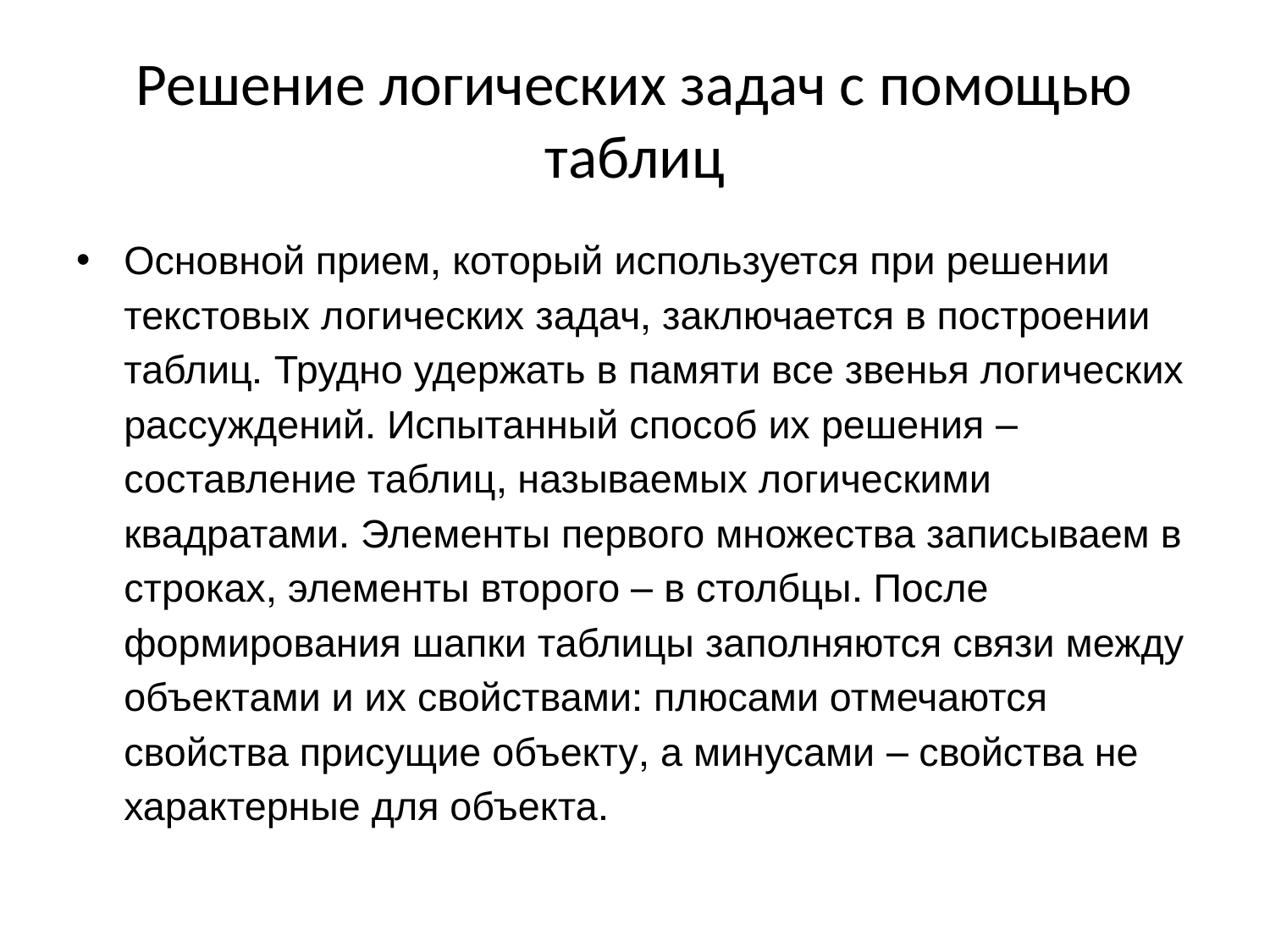

# Решение логических задач с помощью таблиц
Основной прием, который используется при решении текстовых логических задач, заключается в построении таблиц. Трудно удержать в памяти все звенья логических рассуждений. Испытанный способ их решения – составление таблиц, называемых логическими квадратами. Элементы первого множества записываем в строках, элементы второго – в столбцы. После формирования шапки таблицы заполняются связи между объектами и их свойствами: плюсами отмечаются свойства присущие объекту, а минусами – свойства не характерные для объекта.